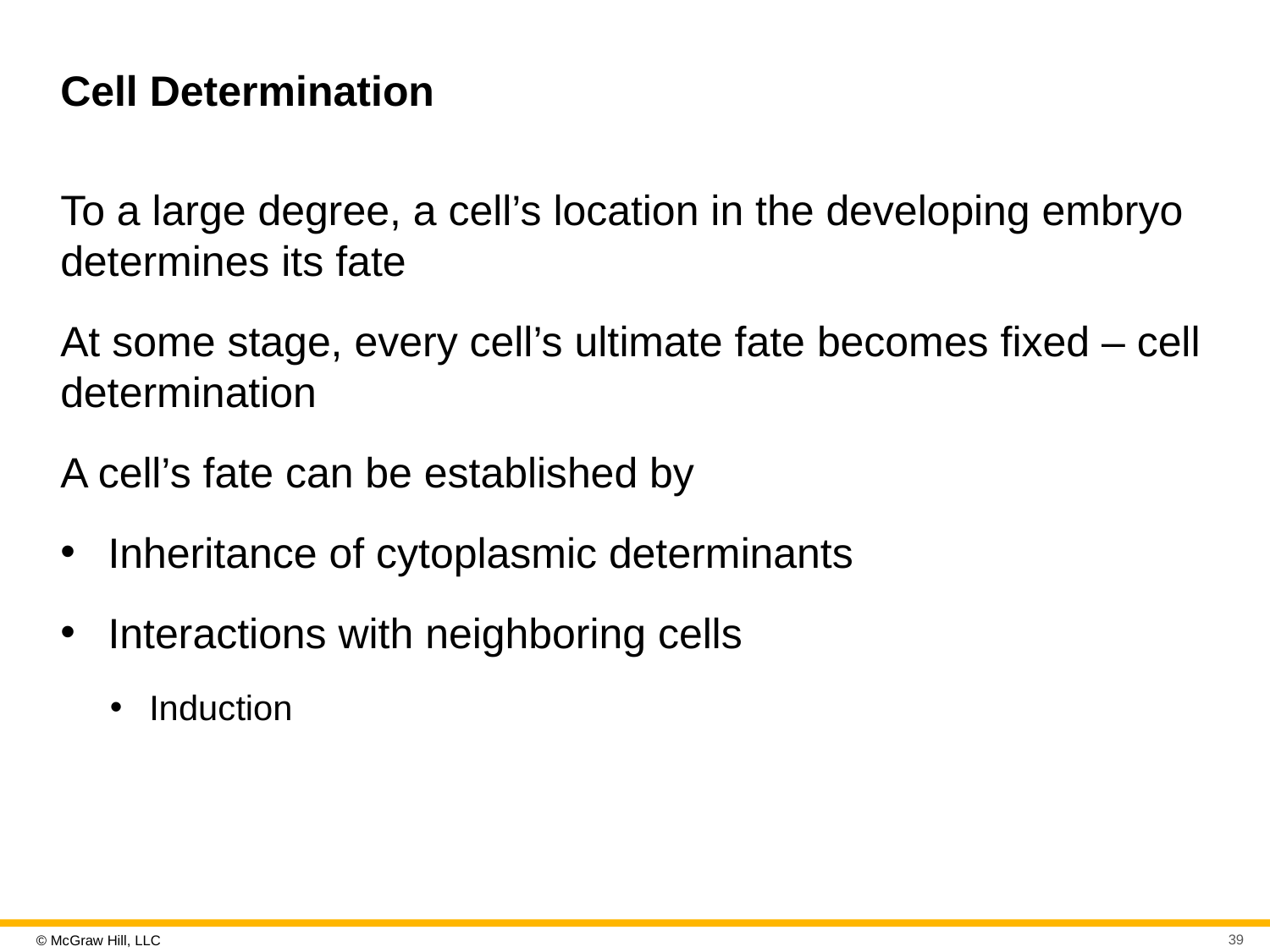

# Cell Determination
To a large degree, a cell’s location in the developing embryo determines its fate
At some stage, every cell’s ultimate fate becomes fixed – cell determination
A cell’s fate can be established by
Inheritance of cytoplasmic determinants
Interactions with neighboring cells
Induction
39